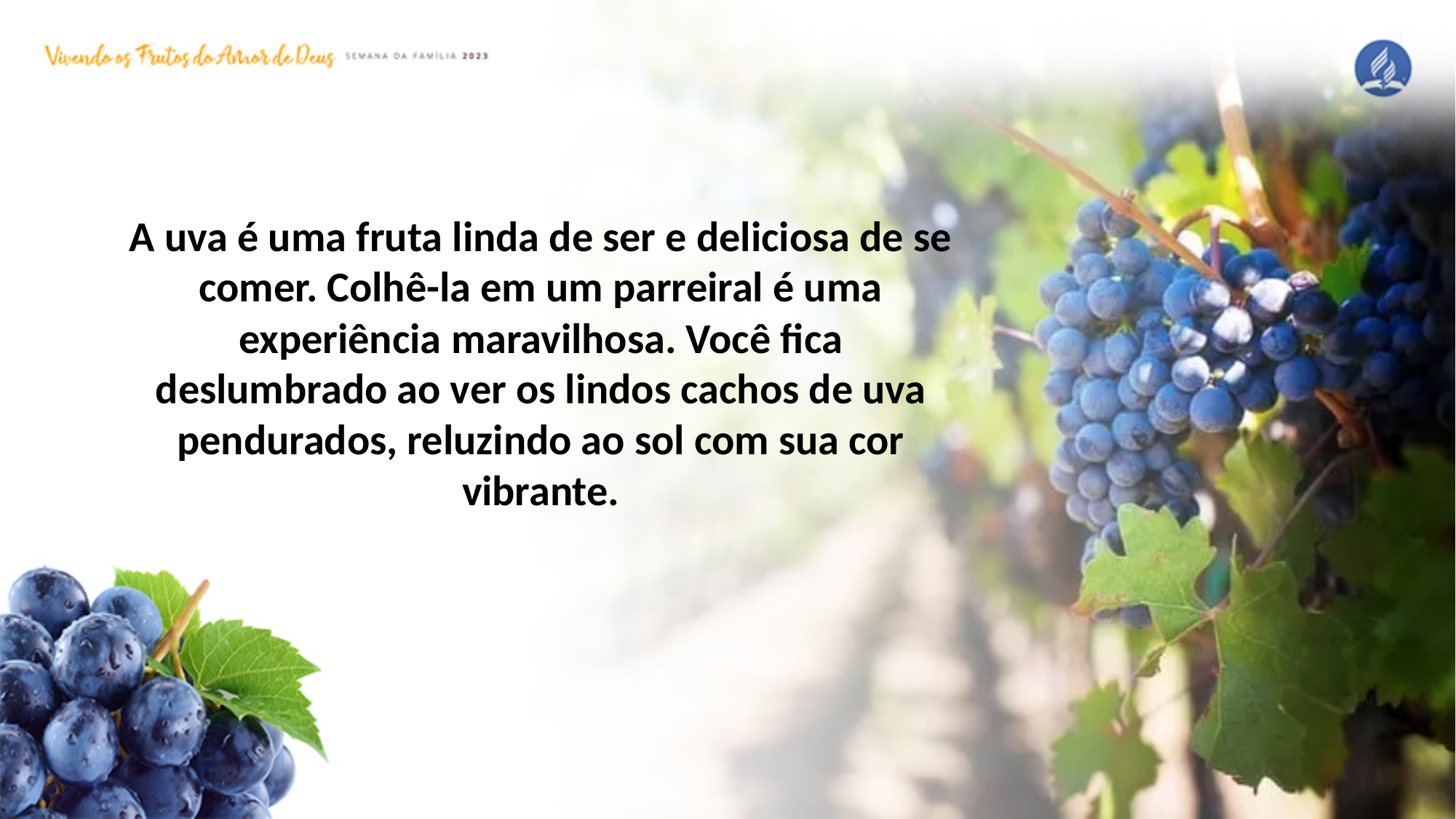

A uva é uma fruta linda de ser e deliciosa de se comer. Colhê-la em um parreiral é uma experiência maravilhosa. Você fica deslumbrado ao ver os lindos cachos de uva pendurados, reluzindo ao sol com sua cor vibrante.